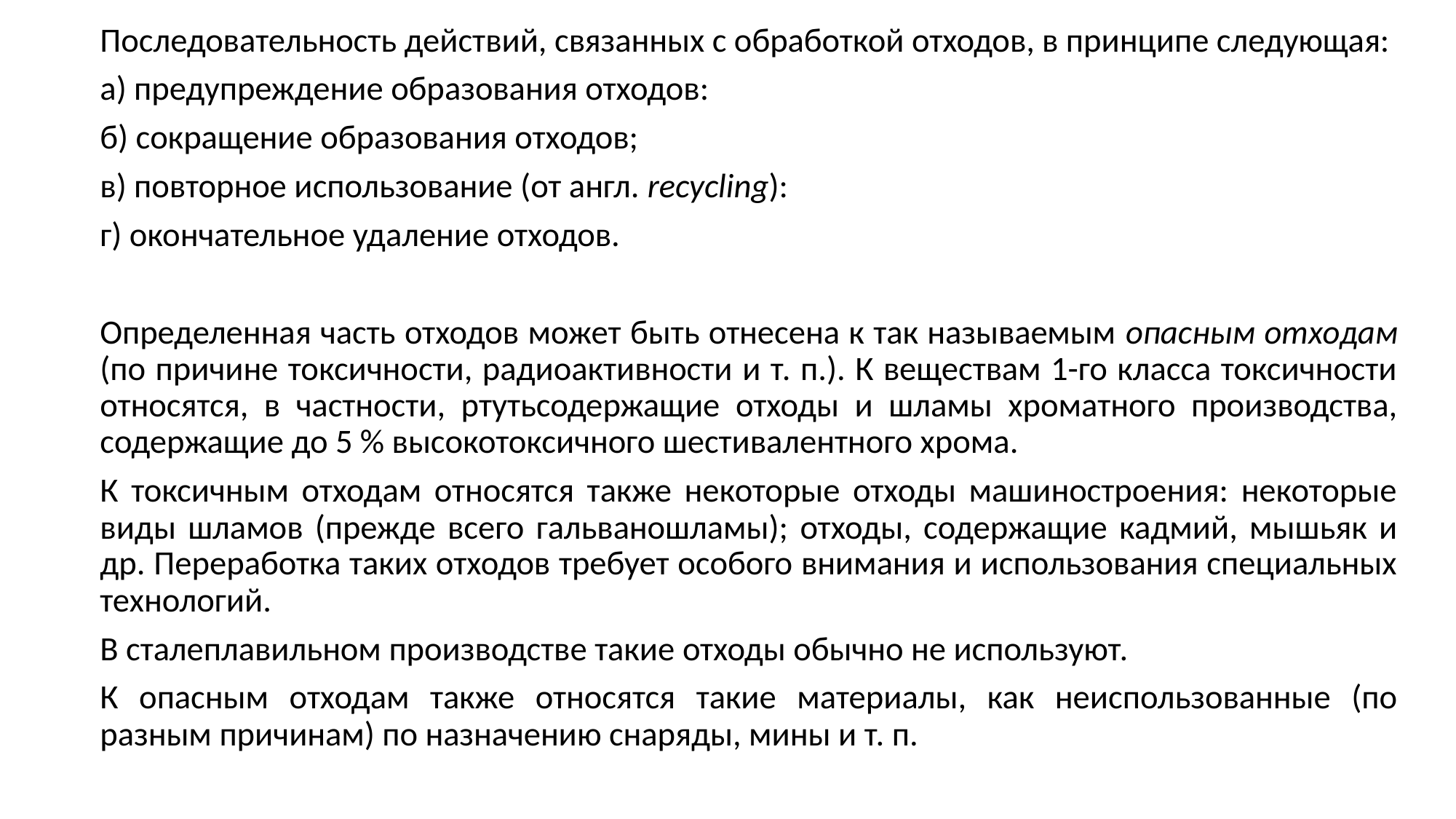

Последовательность действий, связанных с обработкой отходов, в принципе следующая:
а) предупреждение образования отходов:
б) сокращение образования отходов;
в) повторное использование (от англ. recycling):
г) окончательное удаление отходов.

Определенная часть отходов может быть отнесена к так называемым опасным отходам (по причине токсичности, радиоактивности и т. п.). К веществам 1-го класса токсичности относятся, в частности, ртутьсодержащие отходы и шламы хроматного производства, содержащие до 5 % высокотоксичного шестивалентного хрома.
К токсичным отходам относятся также некоторые отходы машиностроения: некоторые виды шламов (прежде всего гальваношламы); отходы, содержащие кадмий, мышьяк и др. Переработка таких отходов требует особого внимания и использования специальных технологий.
В сталеплавильном производстве такие отходы обычно не используют.
К опасным отходам также относятся такие материалы, как неиспользованные (по разным причинам) по назначению снаряды, мины и т. п.